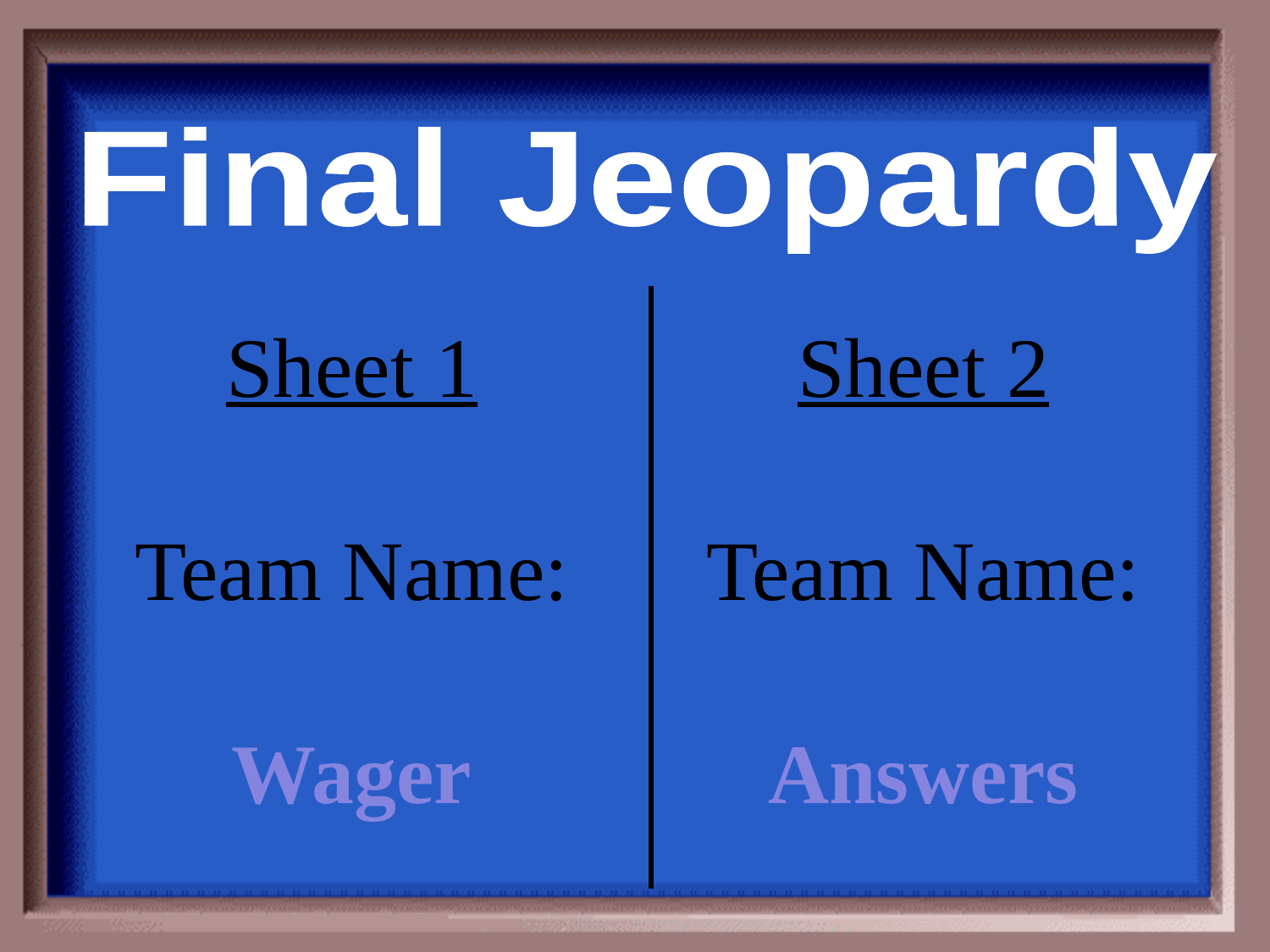

Final Jeopardy
Sheet 1

Team Name:

Wager
Sheet 2

Team Name:

Answers